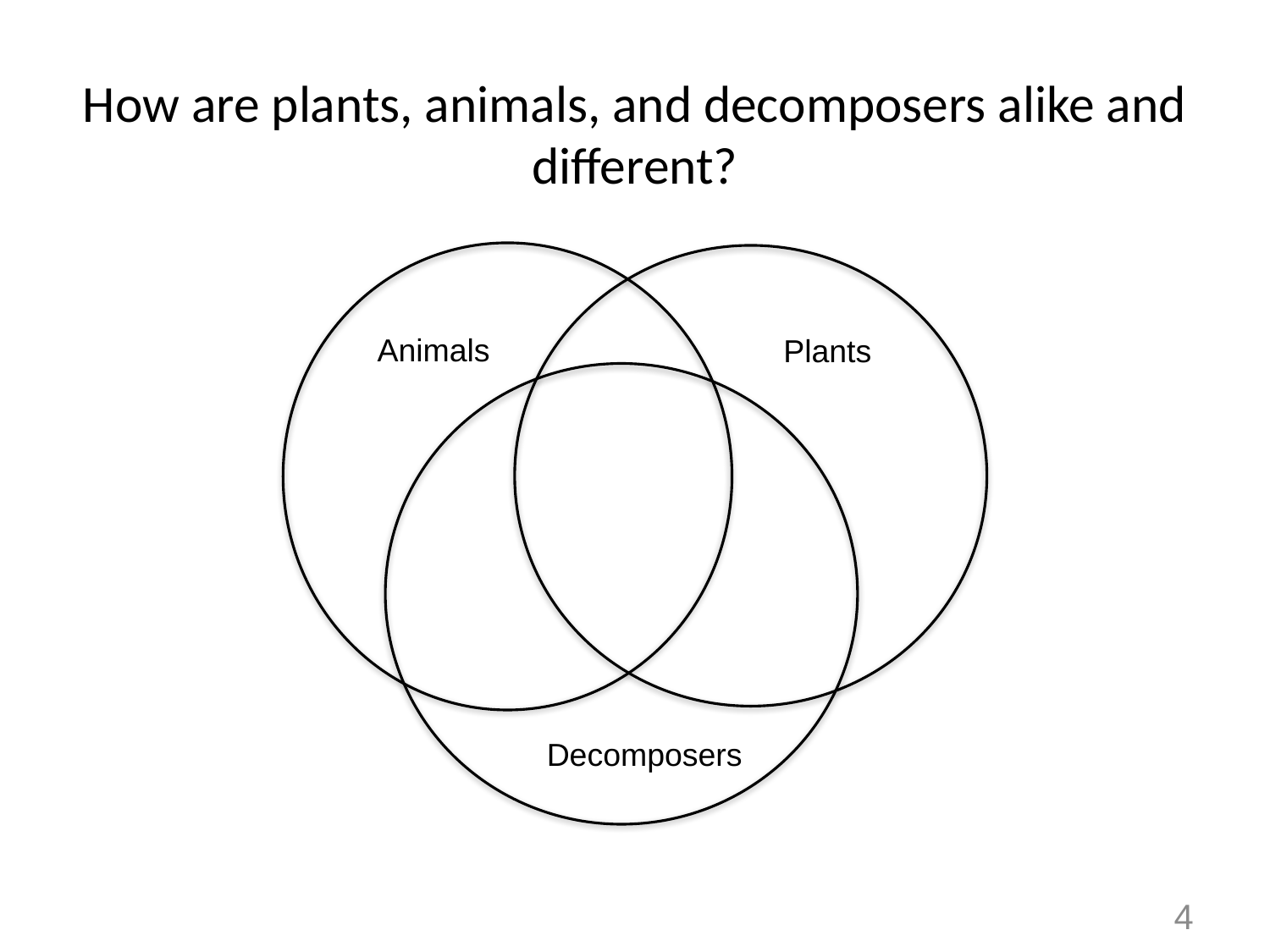

# How are plants, animals, and decomposers alike and different?

Animals
Plants

Decomposers
4